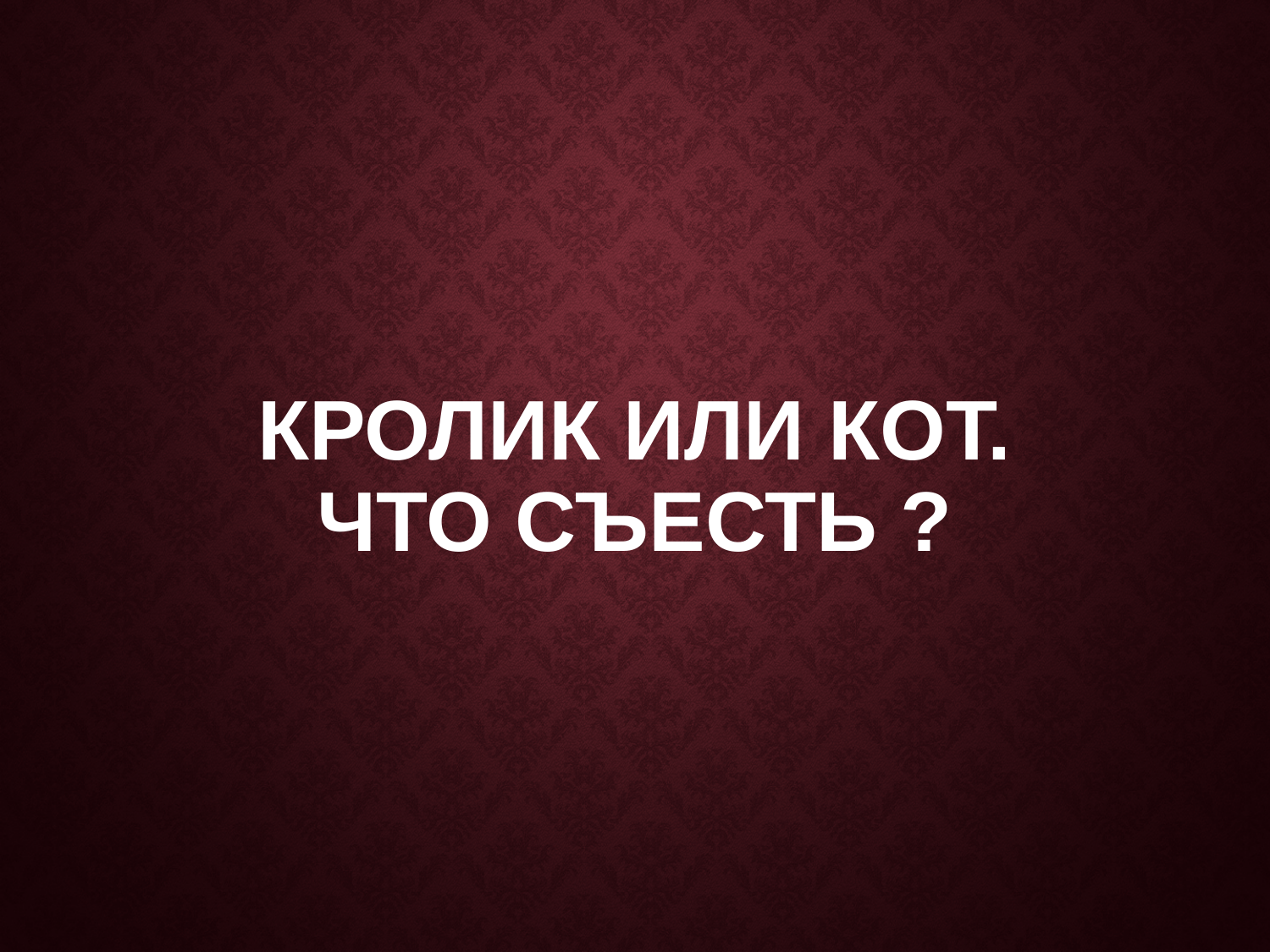

# Кролик или кот. Что съесть ?